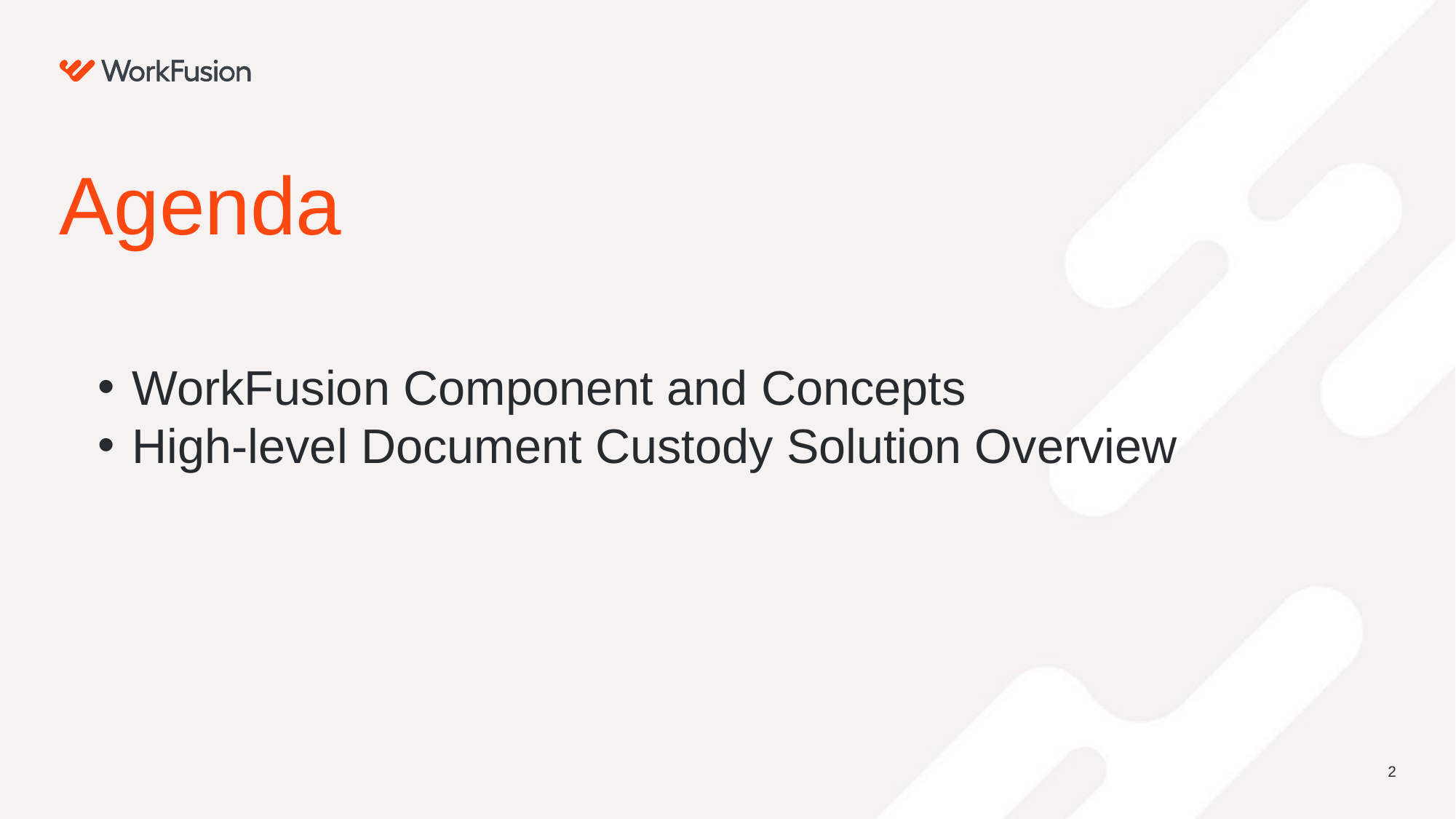

# Agenda

WorkFusion Component and Concepts
High-level Document Custody Solution Overview
2